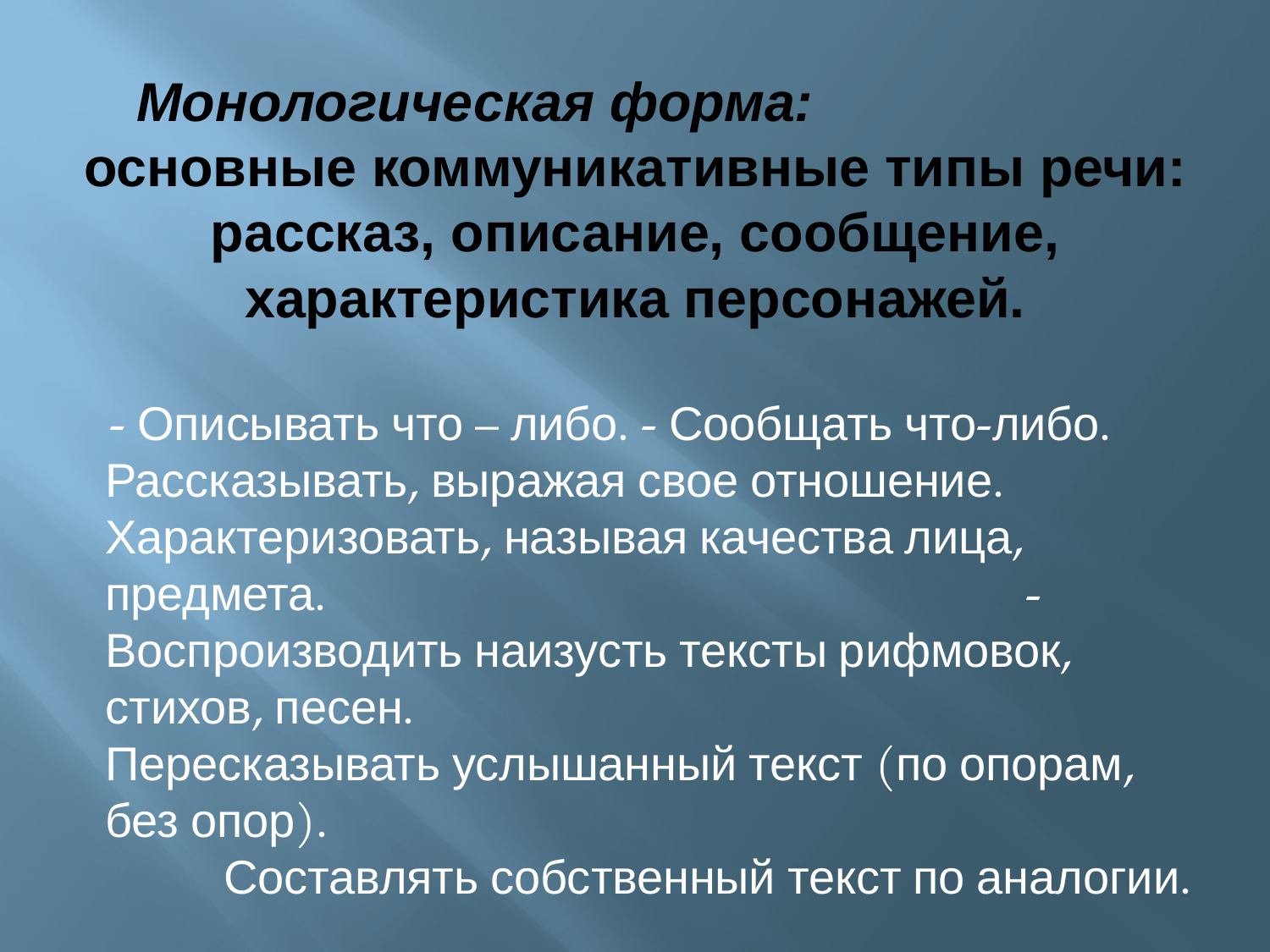

# Монологическая форма:                      основные коммуникативные типы речи: рассказ, описание, сообщение, характеристика персонажей.
     - Описывать что – либо. - Сообщать что-либо.     Рассказывать, выражая свое отношение. Характеризовать, называя качества лица, предмета.                                                           - Воспроизводить наизусть тексты рифмовок, стихов, песен.                                                                Пересказывать услышанный текст (по опорам, без опор).                                                                                    Составлять собственный текст по аналогии.